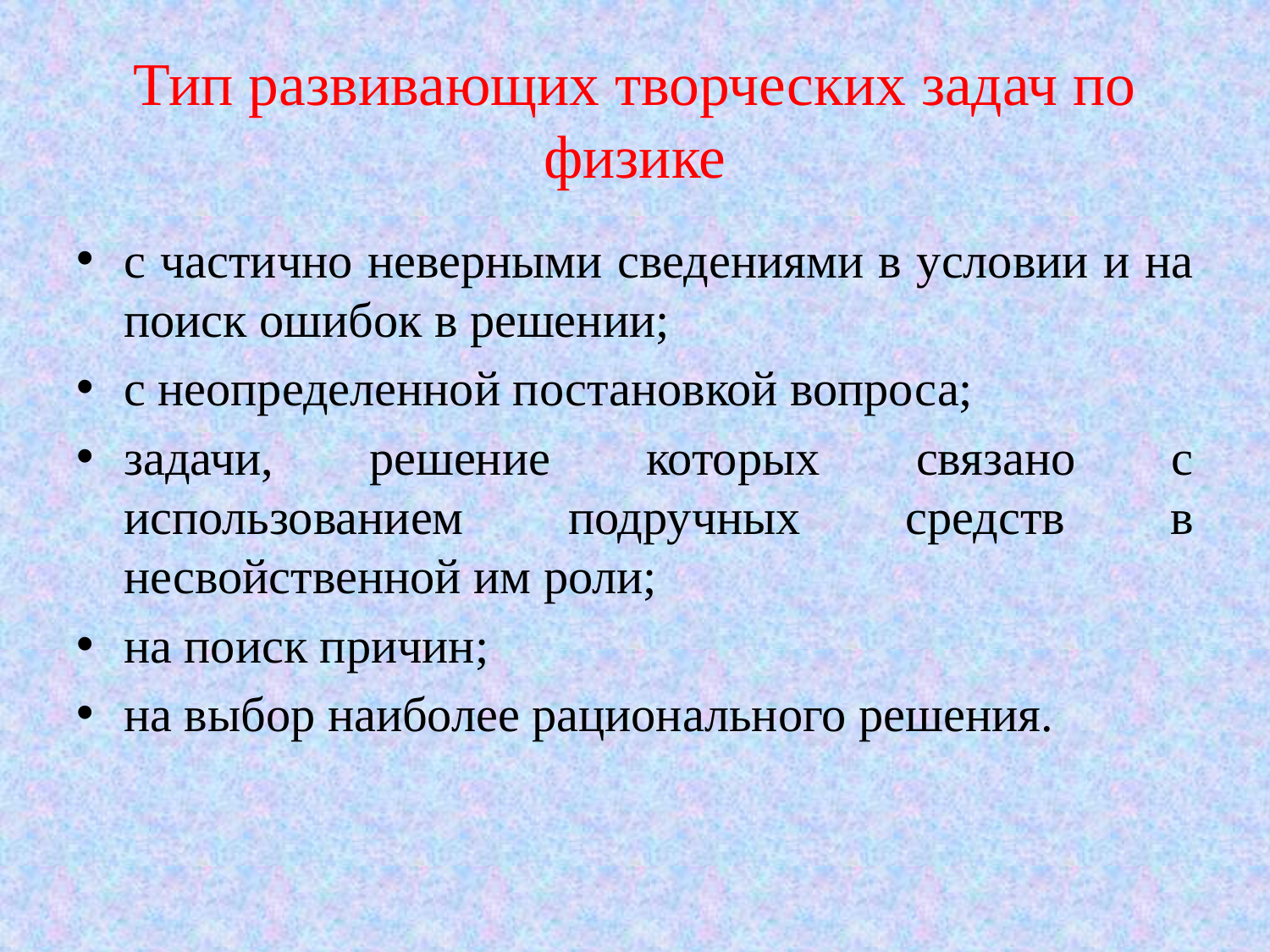

# Тип развивающих творческих задач по физике
с частично неверными сведениями в условии и на поиск ошибок в решении;
с неопределенной постановкой вопроса;
задачи, решение которых связано с использованием подручных средств в несвойственной им роли;
на поиск причин;
на выбор наиболее рационального решения.